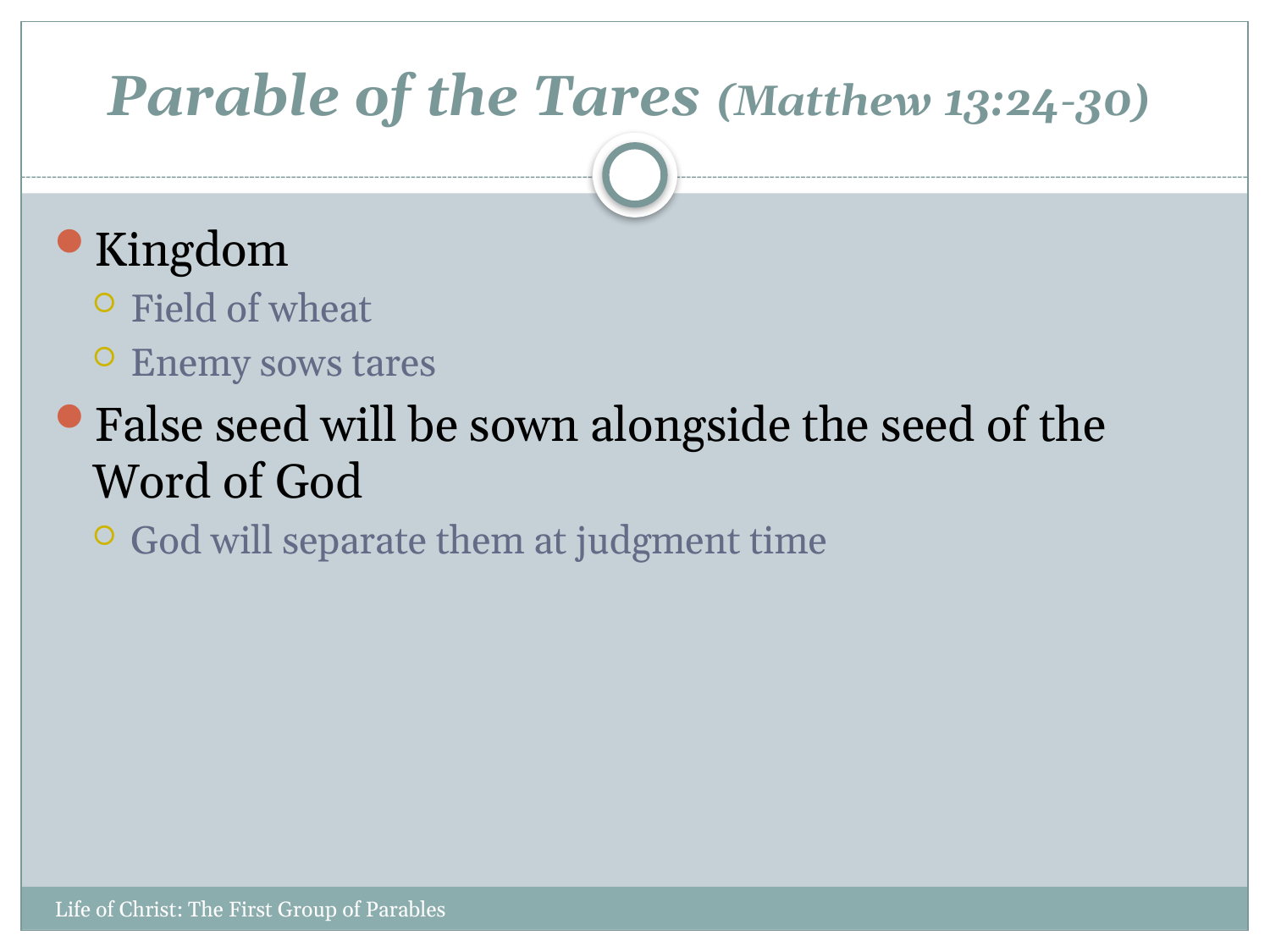

# Parable of the Tares (Matthew 13:24-30)
Kingdom
Field of wheat
Enemy sows tares
False seed will be sown alongside the seed of the Word of God
God will separate them at judgment time

Life of Christ: The First Group of Parables